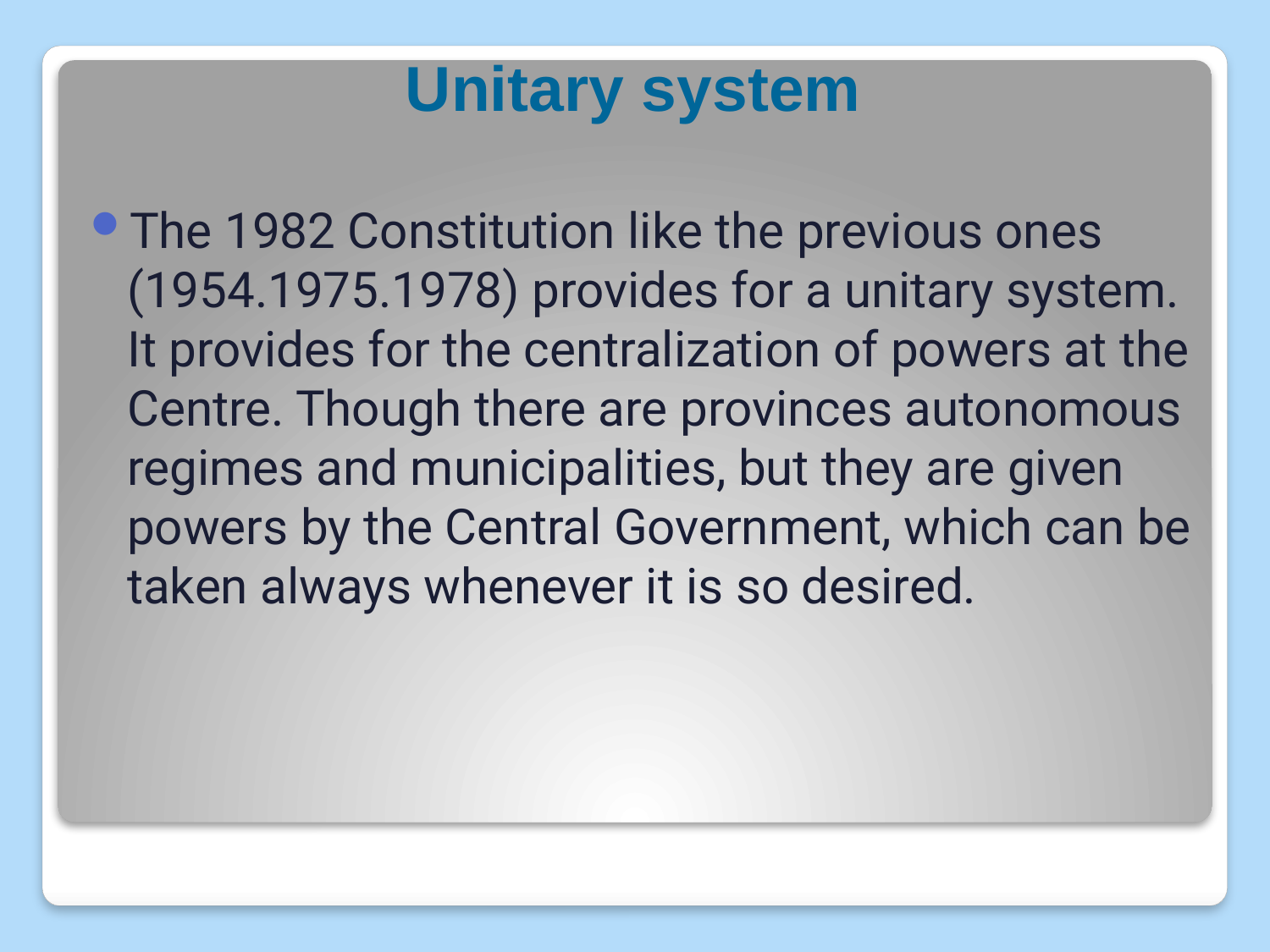

# Unitary system
The 1982 Constitution like the previous ones (1954.1975.1978) provides for a unitary system. It provides for the centralization of powers at the Centre. Though there are provinces autonomous regimes and municipalities, but they are given powers by the Central Government, which can be taken always whenever it is so desired.